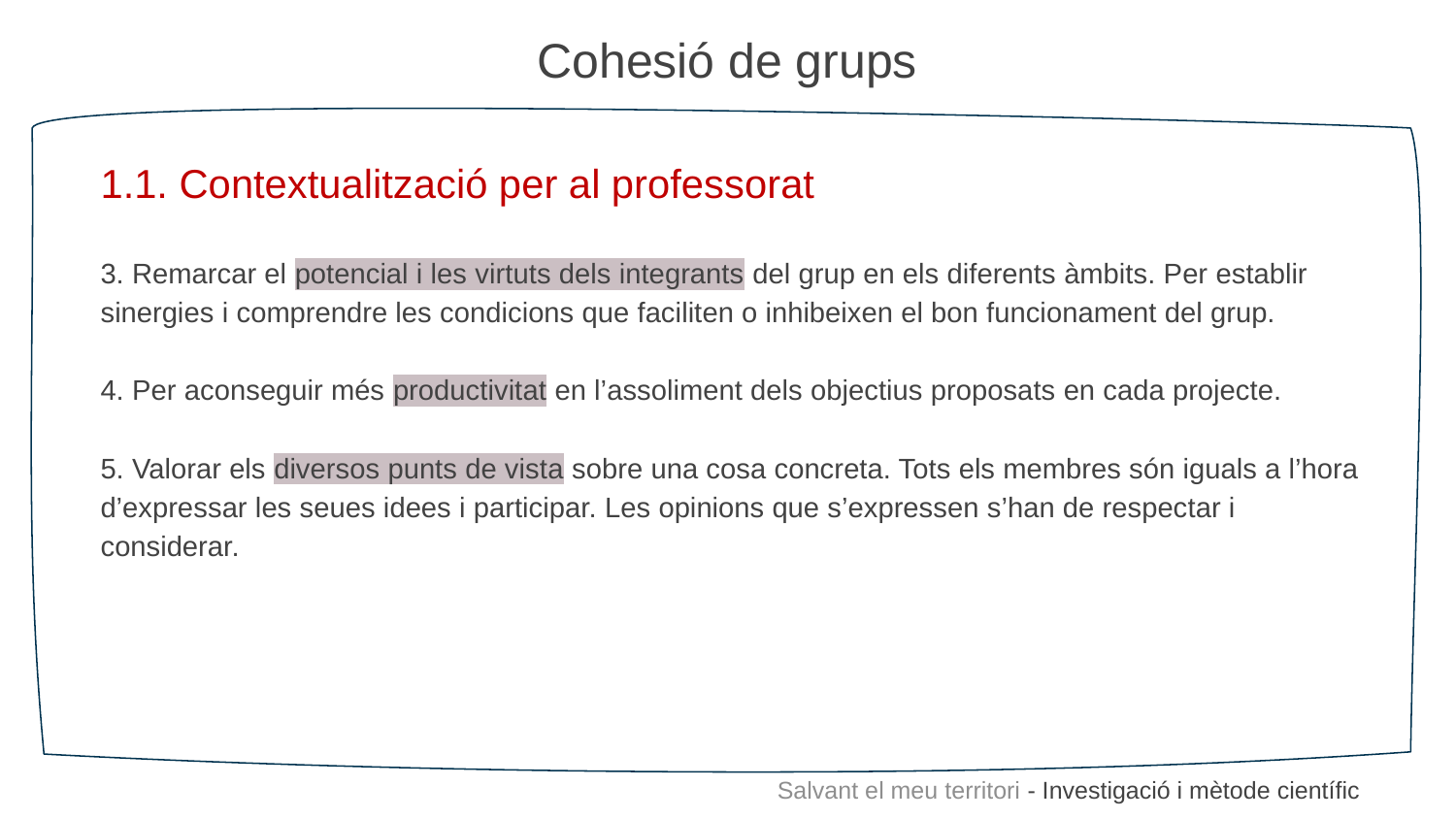

Cohesió de grups

1.1. Contextualització per al professorat
3. Remarcar el potencial i les virtuts dels integrants del grup en els diferents àmbits. Per establir sinergies i comprendre les condicions que faciliten o inhibeixen el bon funcionament del grup.

4. Per aconseguir més productivitat en l’assoliment dels objectius proposats en cada projecte.

5. Valorar els diversos punts de vista sobre una cosa concreta. Tots els membres són iguals a l’hora d’expressar les seues idees i participar. Les opinions que s’expressen s’han de respectar i considerar.

Salvant el meu territori - Investigació i mètode científic